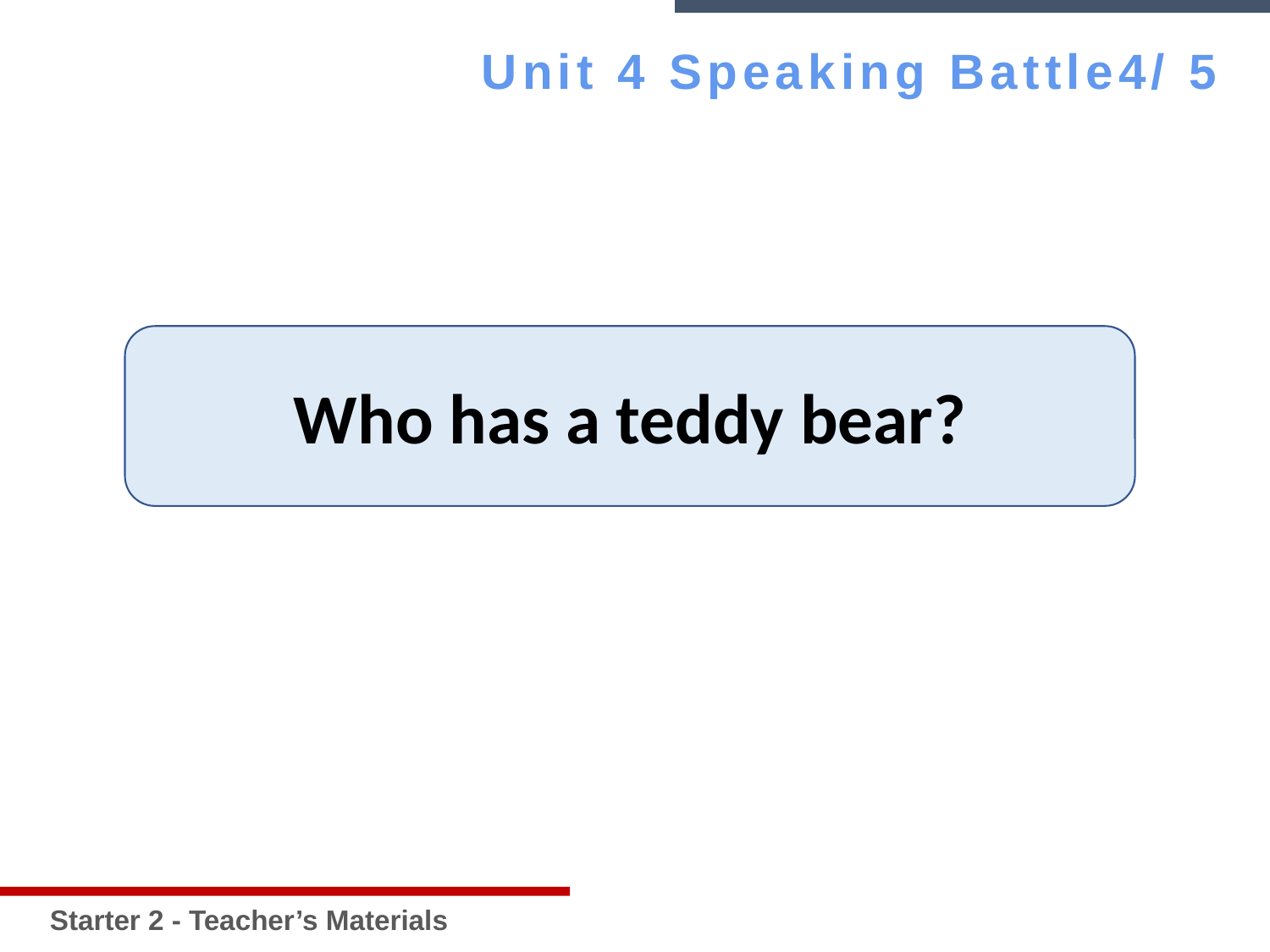

Starter 2 - Teacher’s Materials
Unit 4 Speaking Battle4/ 5
Who has a teddy bear?